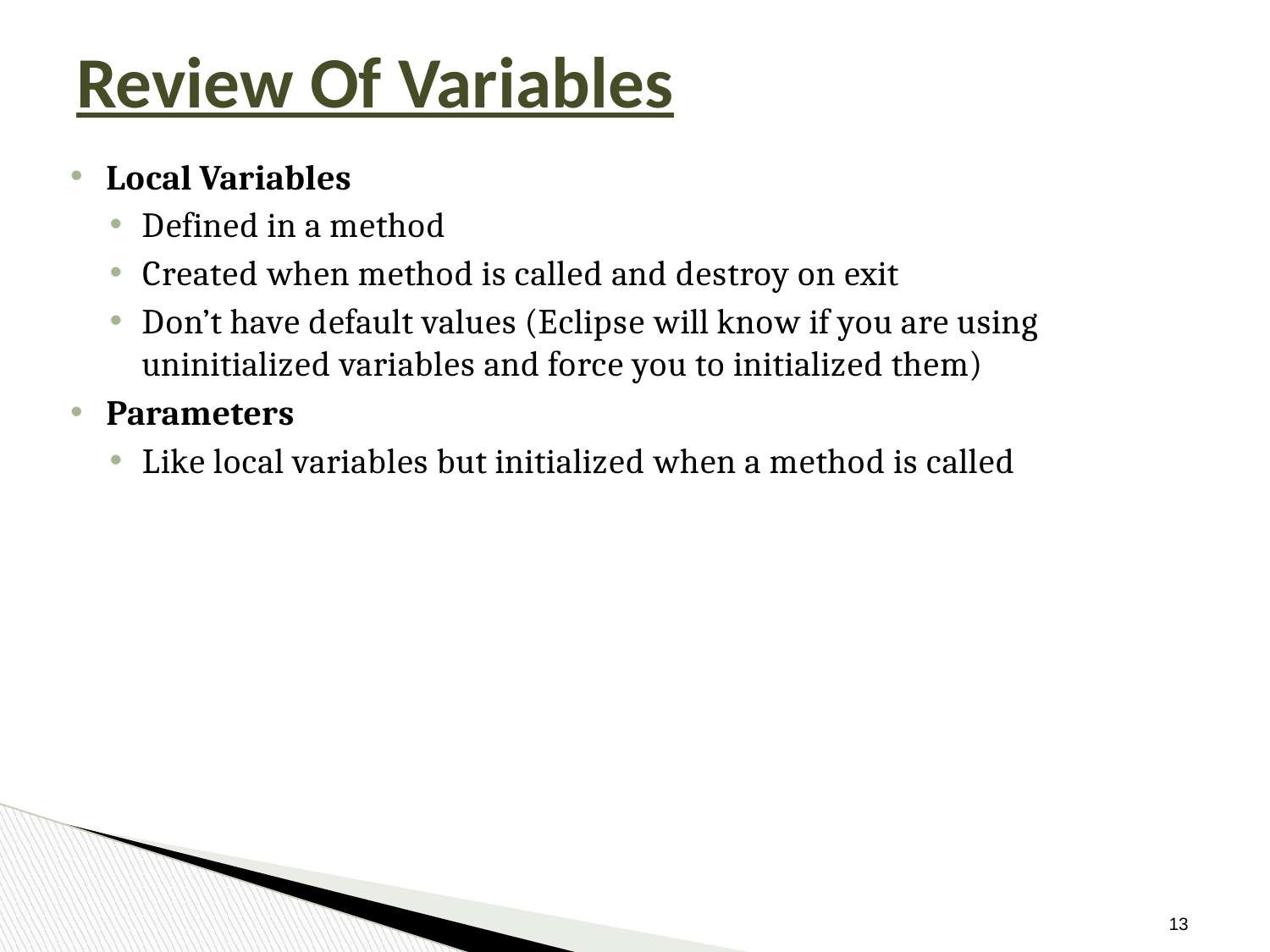

# Review Of Variables
Local Variables
Defined in a method
Created when method is called and destroy on exit
Don’t have default values (Eclipse will know if you are using uninitialized variables and force you to initialized them)
Parameters
Like local variables but initialized when a method is called

13